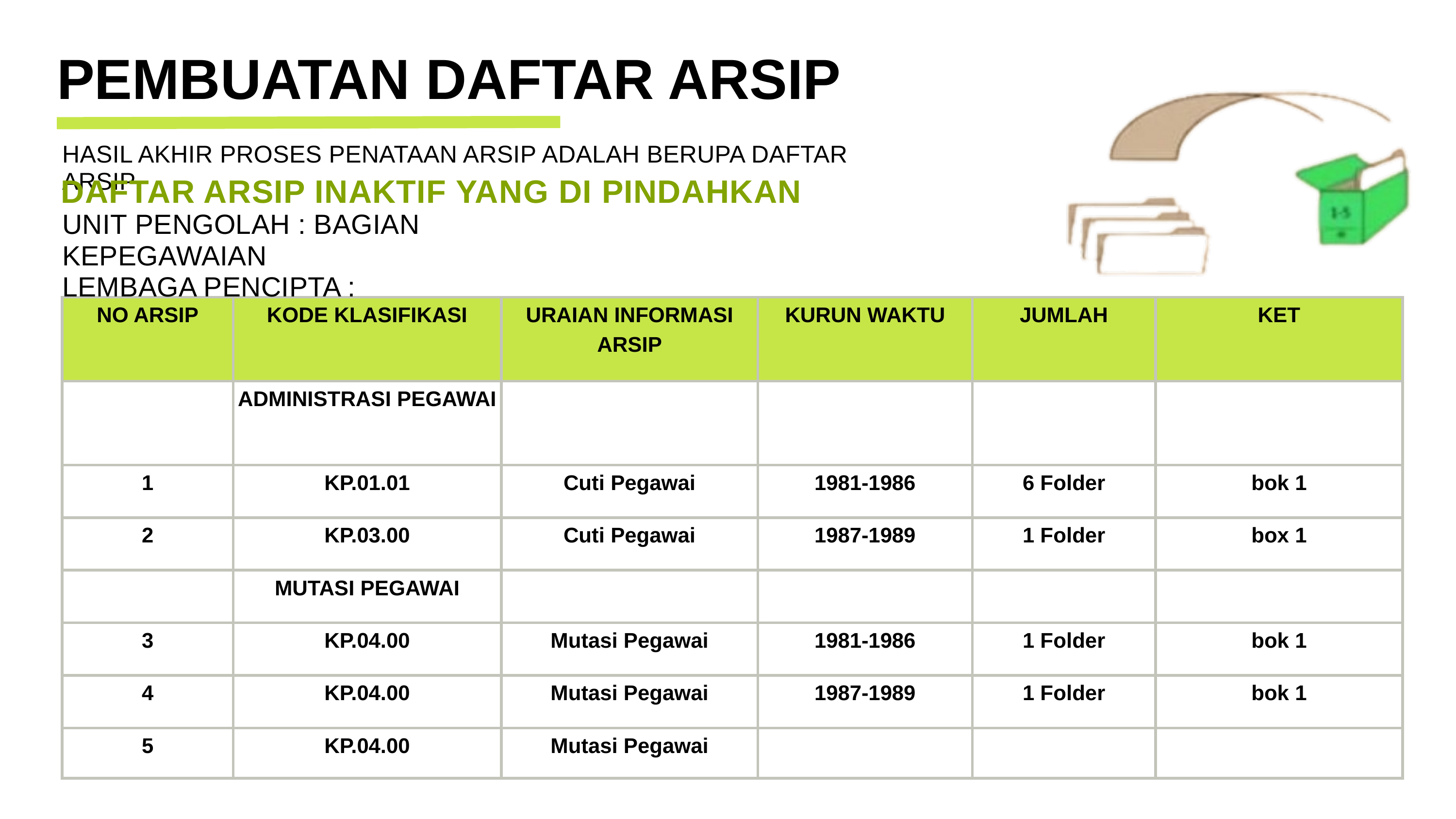

PEMBUATAN DAFTAR ARSIP

HASIL AKHIR PROSES PENATAAN ARSIP ADALAH BERUPA DAFTAR ARSIP
DAFTAR ARSIP INAKTIF YANG DI PINDAHKAN
UNIT PENGOLAH : BAGIAN KEPEGAWAIAN
LEMBAGA PENCIPTA :
| NO ARSIP | KODE KLASIFIKASI | URAIAN INFORMASI ARSIP | KURUN WAKTU | JUMLAH | KET |
| --- | --- | --- | --- | --- | --- |
|  | ADMINISTRASI PEGAWAI |  |  |  |  |
| 1 | KP.01.01 | Cuti Pegawai | 1981-1986 | 6 Folder | bok 1 |
| 2 | KP.03.00 | Cuti Pegawai | 1987-1989 | 1 Folder | box 1 |
|  | MUTASI PEGAWAI |  |  |  |  |
| 3 | KP.04.00 | Mutasi Pegawai | 1981-1986 | 1 Folder | bok 1 |
| 4 | KP.04.00 | Mutasi Pegawai | 1987-1989 | 1 Folder | bok 1 |
| 5 | KP.04.00 | Mutasi Pegawai |  |  |  |